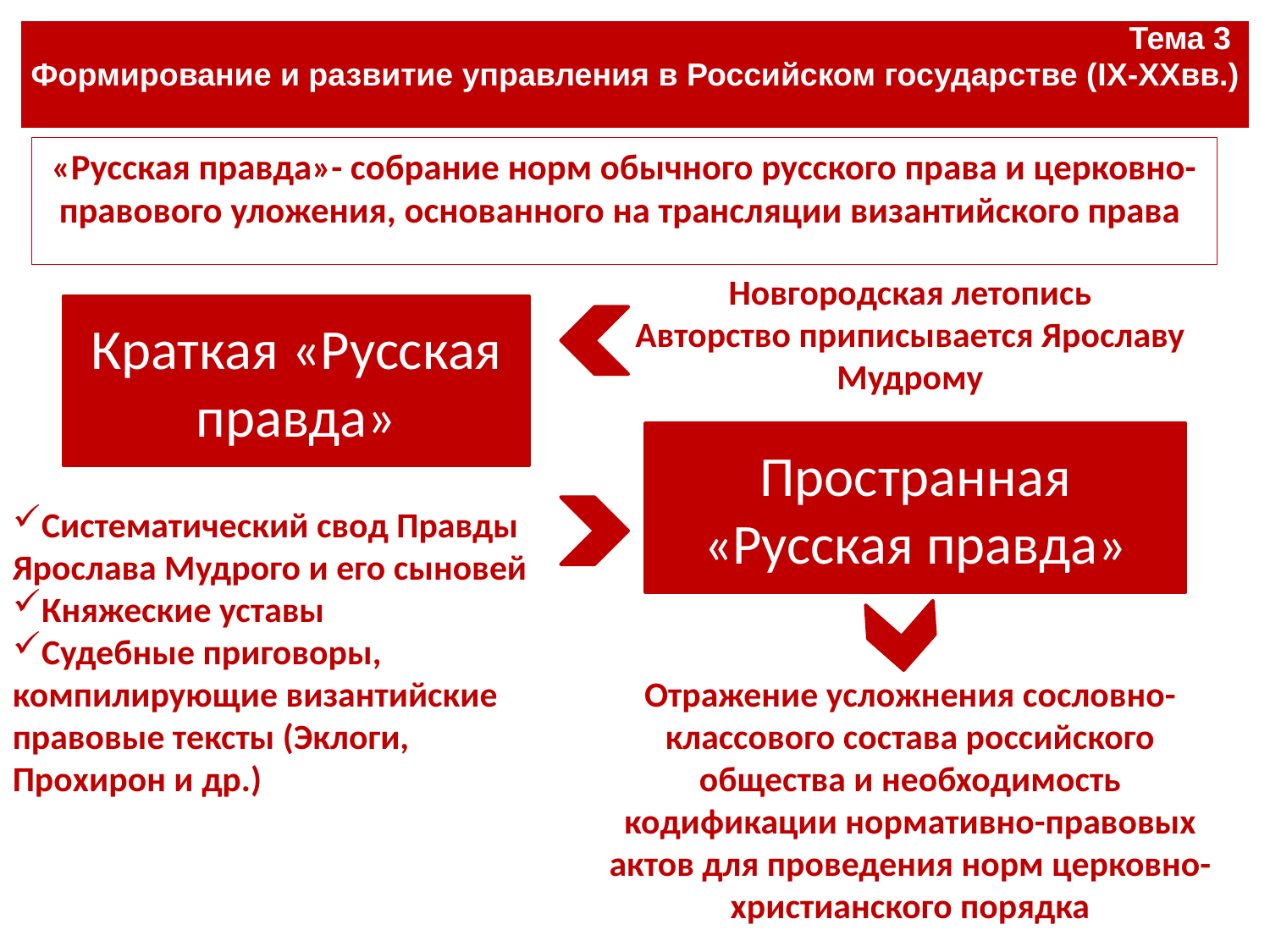

| Тема 3 Формирование и развитие управления в Российском государстве (IX-XXвв.) |
| --- |
#
«Русская правда»- собрание норм обычного русского права и церковно-правового уложения, основанного на трансляции византийского права
Новгородская летопись
Авторство приписывается Ярославу Мудрому
Краткая «Русская правда»

Пространная «Русская правда»
Систематический свод Правды Ярослава Мудрого и его сыновей
Княжеские уставы
Судебные приговоры, компилирующие византийские правовые тексты (Эклоги, Прохирон и др.)

Отражение усложнения сословно-классового состава российского общества и необходимость кодификации нормативно-правовых актов для проведения норм церковно-христианского порядка